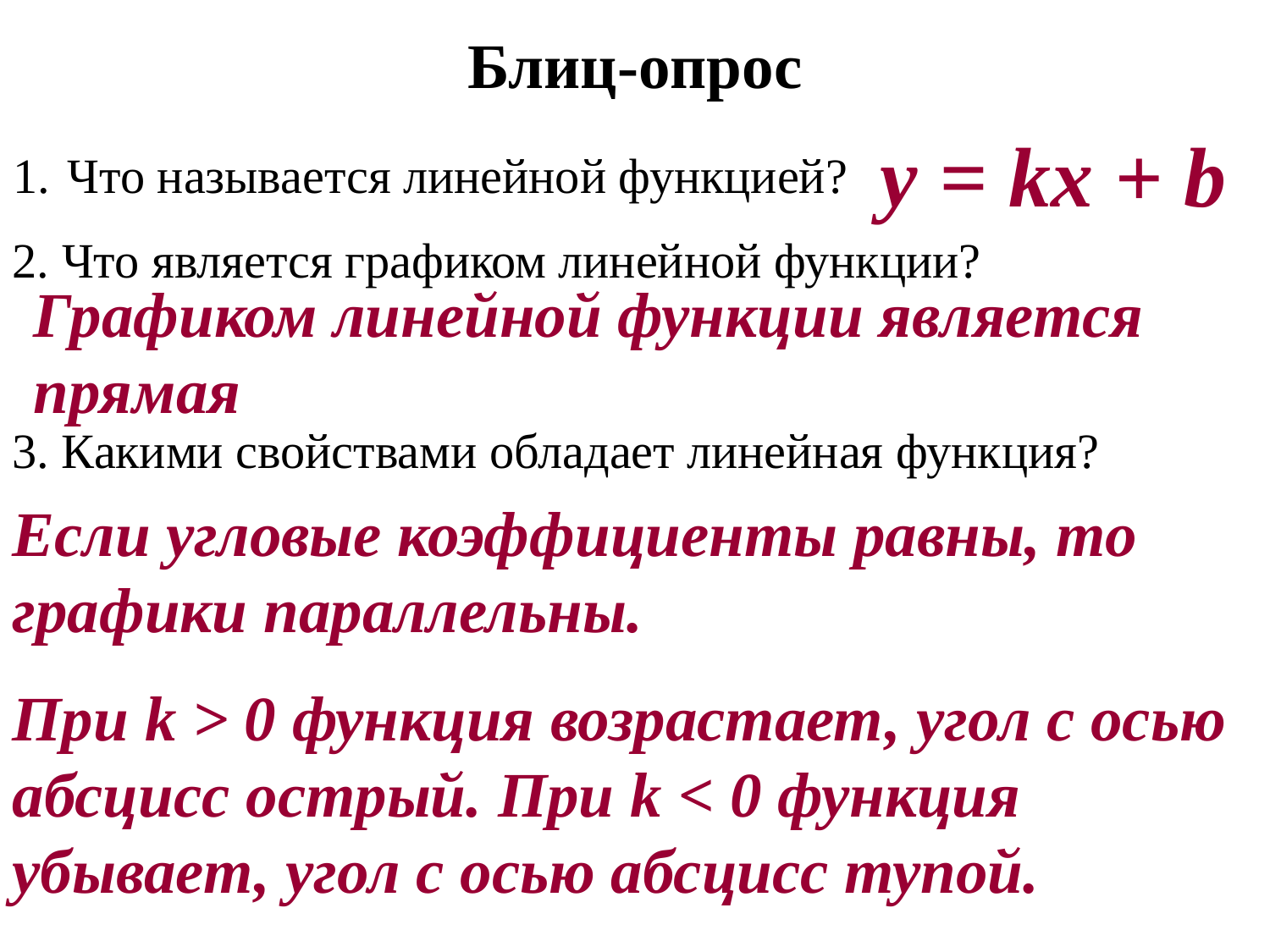

# Блиц-опрос
1. Что называется линейной функцией?
y = kx + b
2. Что является графиком линейной функции?
Графиком линейной функции является прямая
3. Какими свойствами обладает линейная функция?
Если угловые коэффициенты равны, то графики параллельны.
При k > 0 функция возрастает, угол с осью абсцисс острый. При k < 0 функция убывает, угол с осью абсцисс тупой.